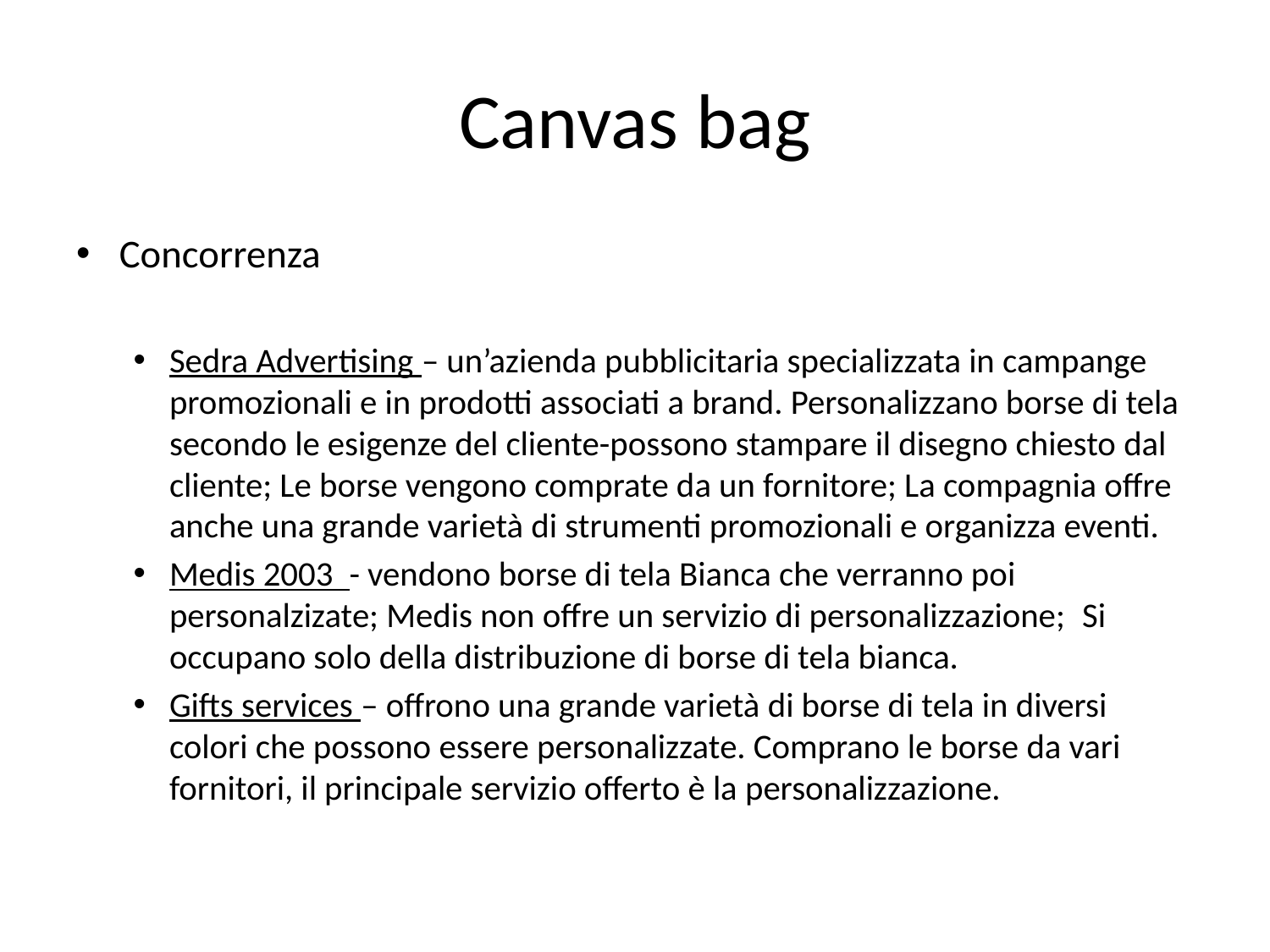

# Canvas bag
Concorrenza

Sedra Advertising – un’azienda pubblicitaria specializzata in campange promozionali e in prodotti associati a brand. Personalizzano borse di tela secondo le esigenze del cliente-possono stampare il disegno chiesto dal cliente; Le borse vengono comprate da un fornitore; La compagnia offre anche una grande varietà di strumenti promozionali e organizza eventi.
Medis 2003  - vendono borse di tela Bianca che verranno poi personalzizate; Medis non offre un servizio di personalizzazione;  Si occupano solo della distribuzione di borse di tela bianca.
Gifts services – offrono una grande varietà di borse di tela in diversi colori che possono essere personalizzate. Comprano le borse da vari fornitori, il principale servizio offerto è la personalizzazione.